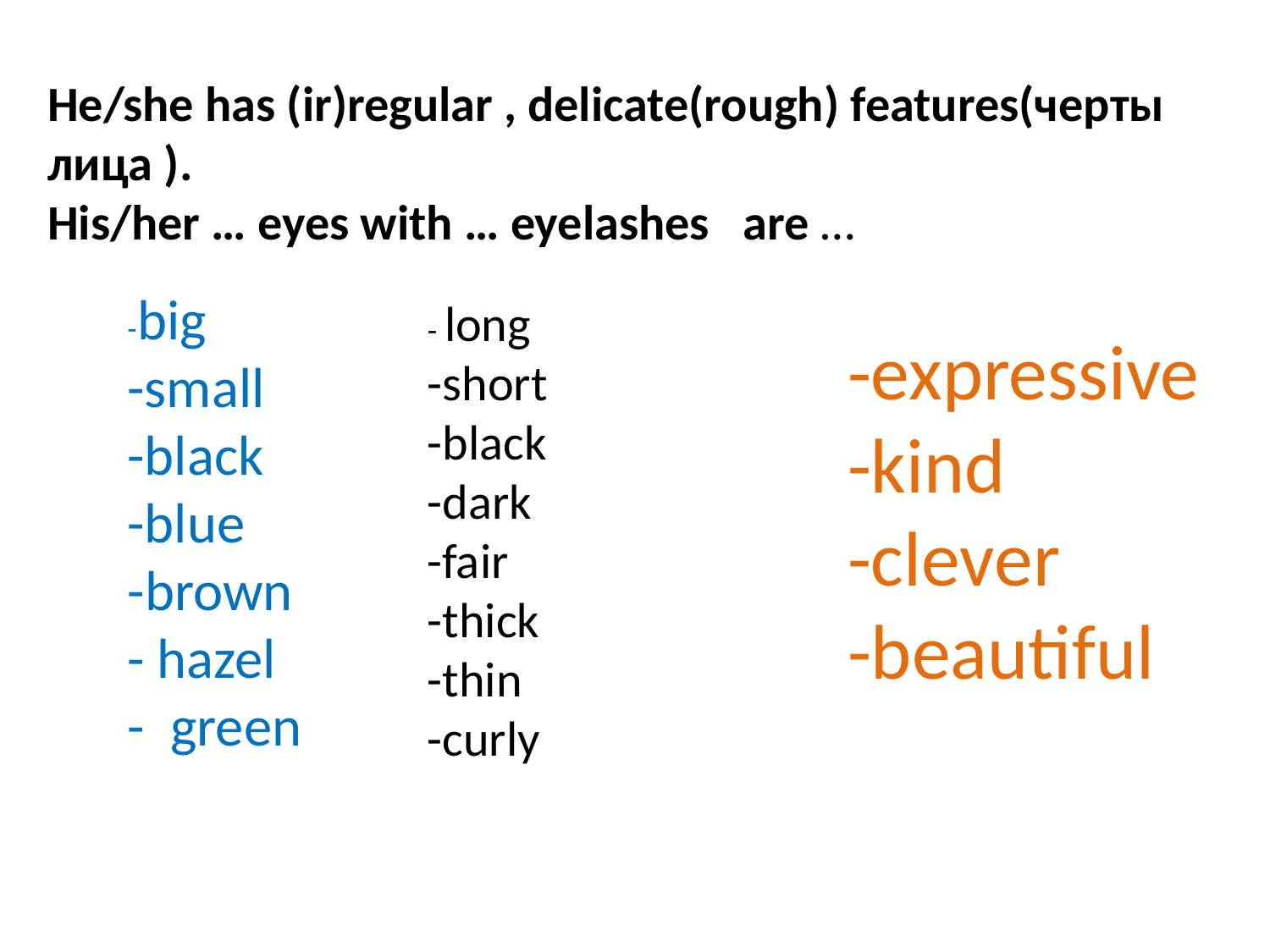

#
He/she has (ir)regular , delicate(rough) features(черты лица ).
His/her … eyes with … eyelashes   are …
-big
-small
-black
-blue
-brown
- hazel
-  green

- long
-short
-black
-dark
-fair
-thick
-thin
-curly
-expressive
-kind
-clever
-beautiful